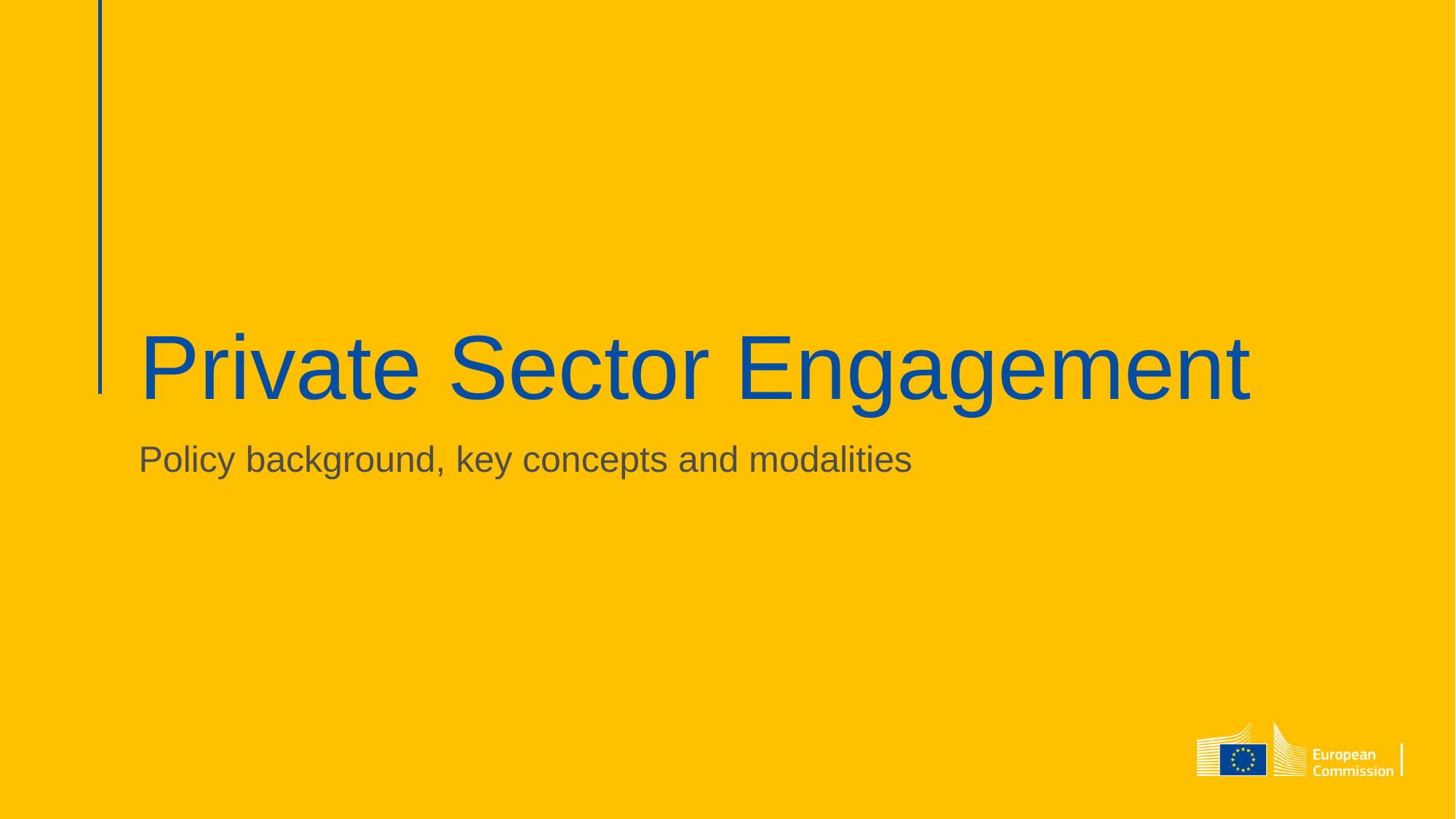

# Private Sector Engagement
Policy background, key concepts and modalities